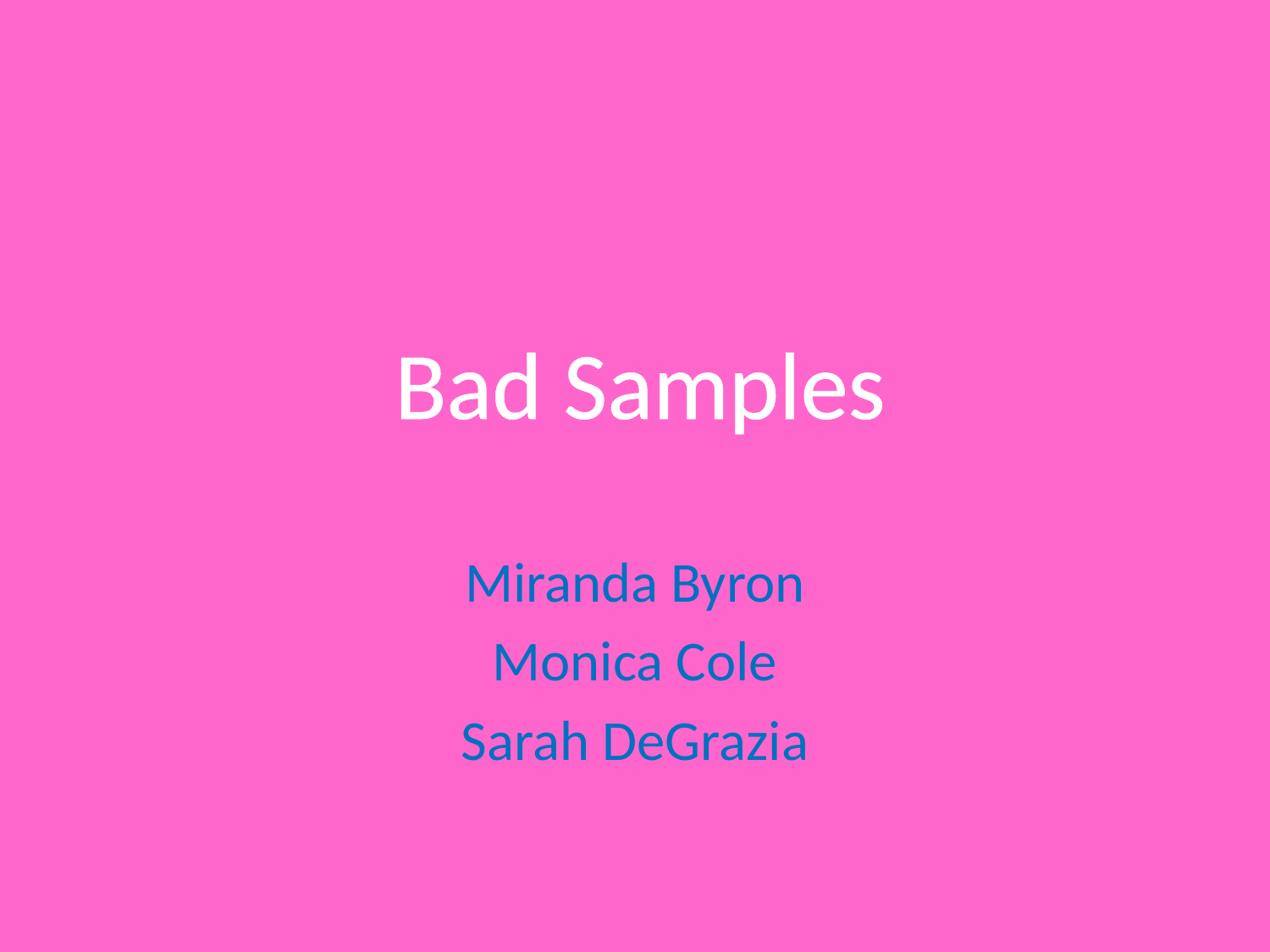

Bad Samples
Miranda Byron
Monica Cole
Sarah DeGrazia